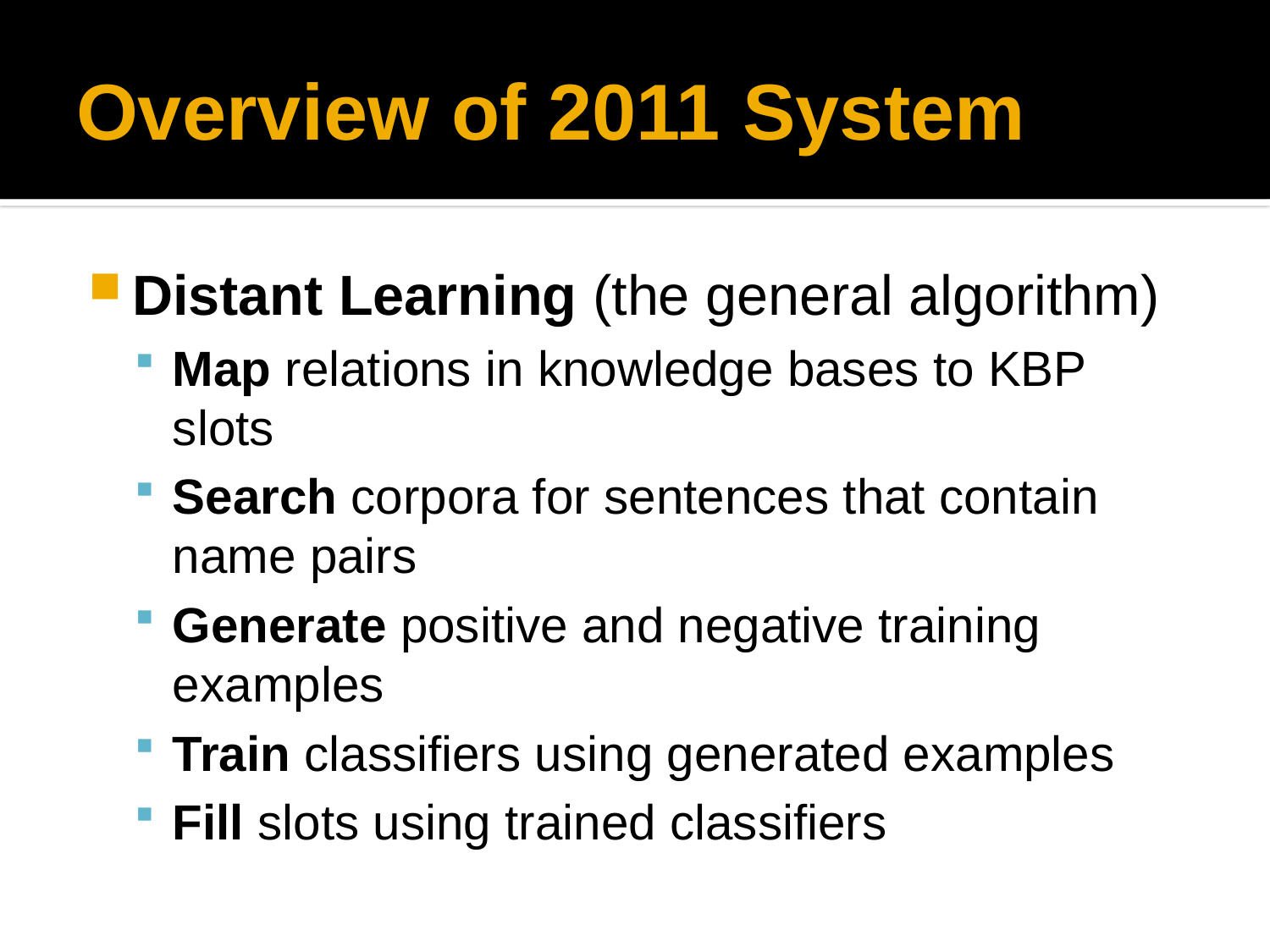

# Overview of 2011 System
Distant Learning (the general algorithm)
Map relations in knowledge bases to KBP slots
Search corpora for sentences that contain name pairs
Generate positive and negative training examples
Train classifiers using generated examples
Fill slots using trained classifiers